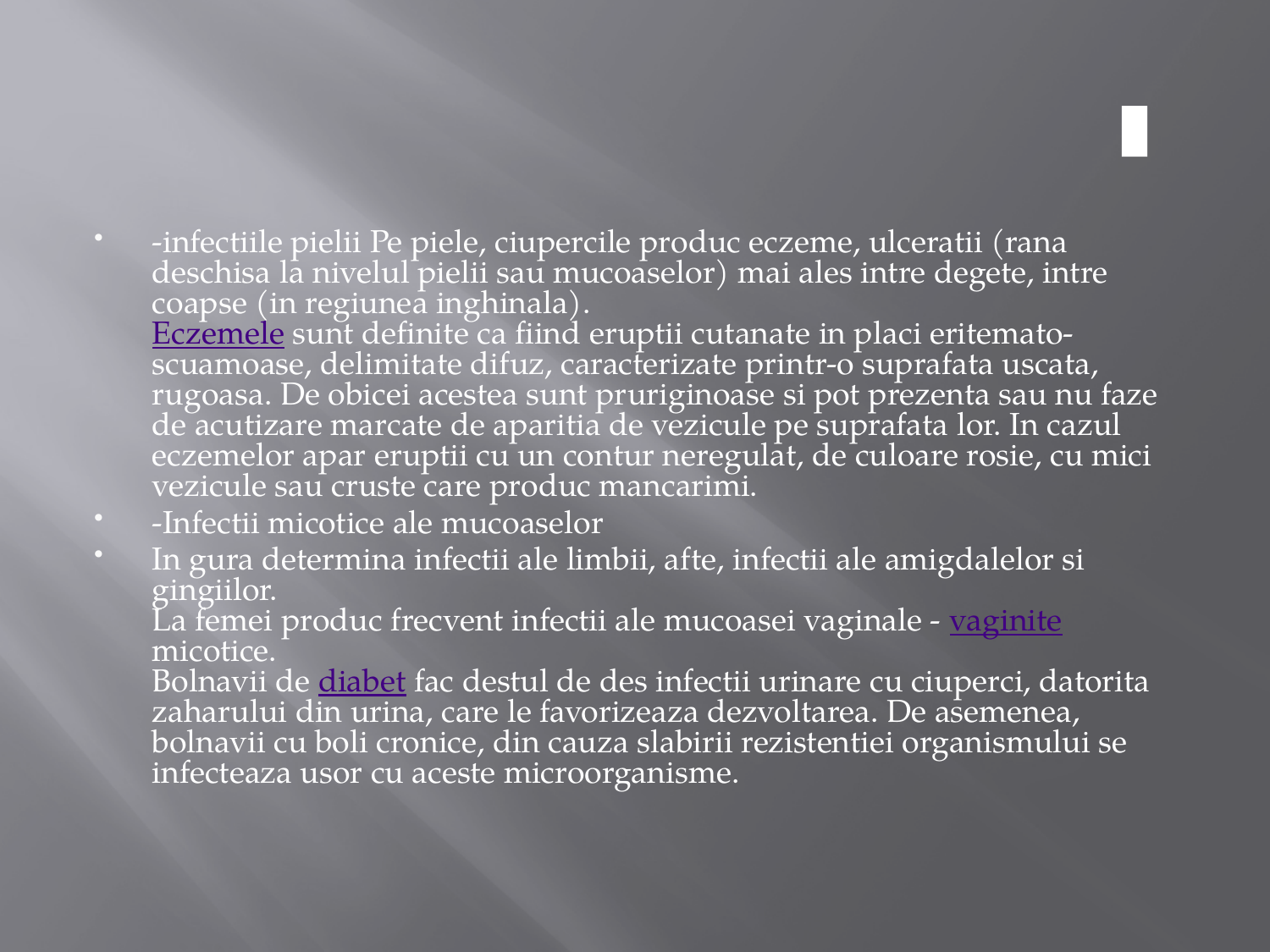

#

-infectiile pielii Pe piele, ciupercile produc eczeme, ulceratii (rana deschisa la nivelul pielii sau mucoaselor) mai ales intre degete, intre coapse (in regiunea inghinala).
Eczemele sunt definite ca fiind eruptii cutanate in placi eritemato-scuamoase, delimitate difuz, caracterizate printr-o suprafata uscata, rugoasa. De obicei acestea sunt pruriginoase si pot prezenta sau nu faze de acutizare marcate de aparitia de vezicule pe suprafata lor. In cazul eczemelor apar eruptii cu un contur neregulat, de culoare rosie, cu mici vezicule sau cruste care produc mancarimi.
-Infectii micotice ale mucoaselor
In gura determina infectii ale limbii, afte, infectii ale amigdalelor si gingiilor.
La femei produc frecvent infectii ale mucoasei vaginale - vaginite micotice.
Bolnavii de diabet fac destul de des infectii urinare cu ciuperci, datorita zaharului din urina, care le favorizeaza dezvoltarea. De asemenea, bolnavii cu boli cronice, din cauza slabirii rezistentiei organismului se infecteaza usor cu aceste microorganisme.